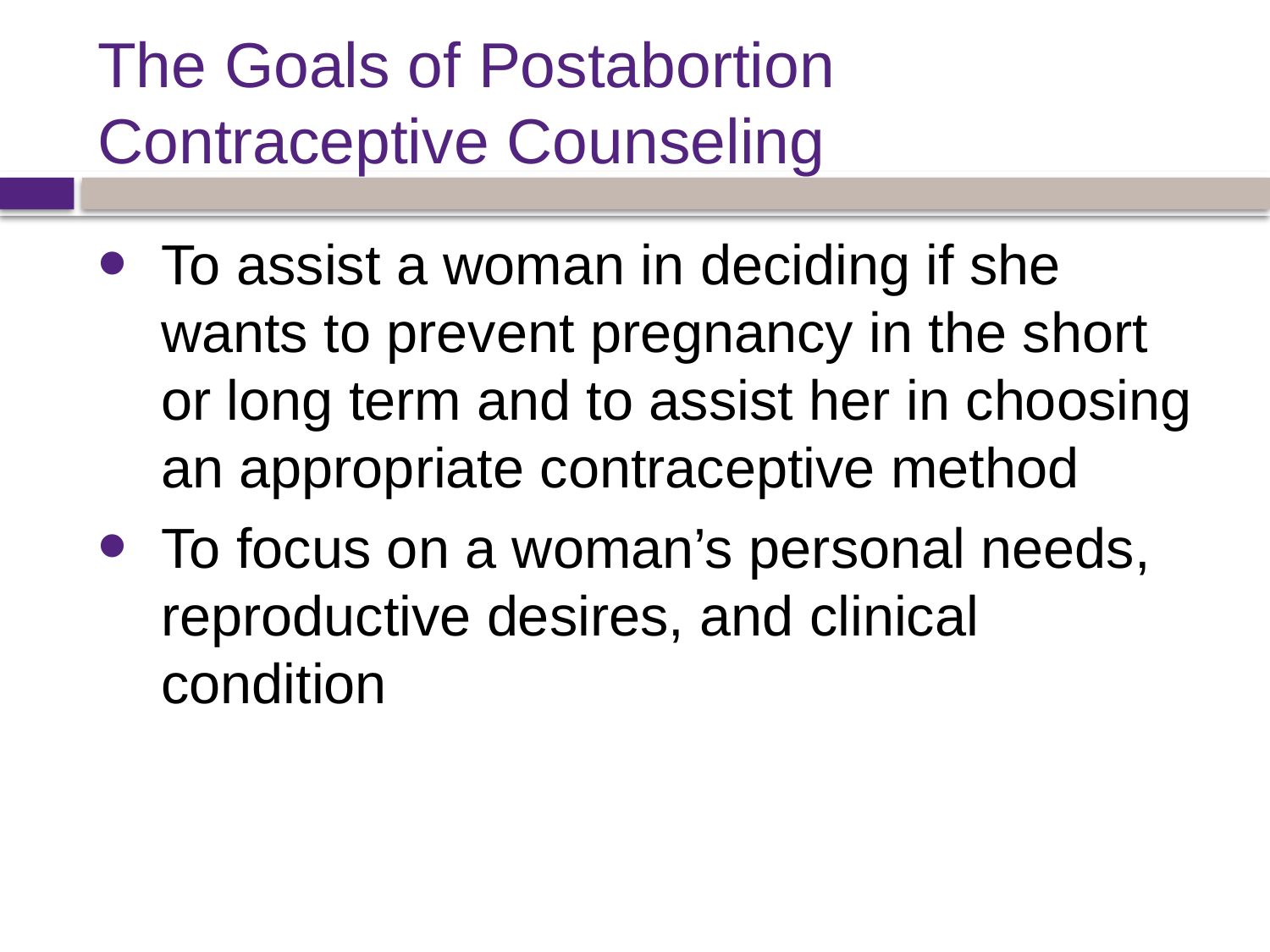

# The Goals of Postabortion Contraceptive Counseling
To assist a woman in deciding if she wants to prevent pregnancy in the short or long term and to assist her in choosing an appropriate contraceptive method
To focus on a woman’s personal needs, reproductive desires, and clinical condition